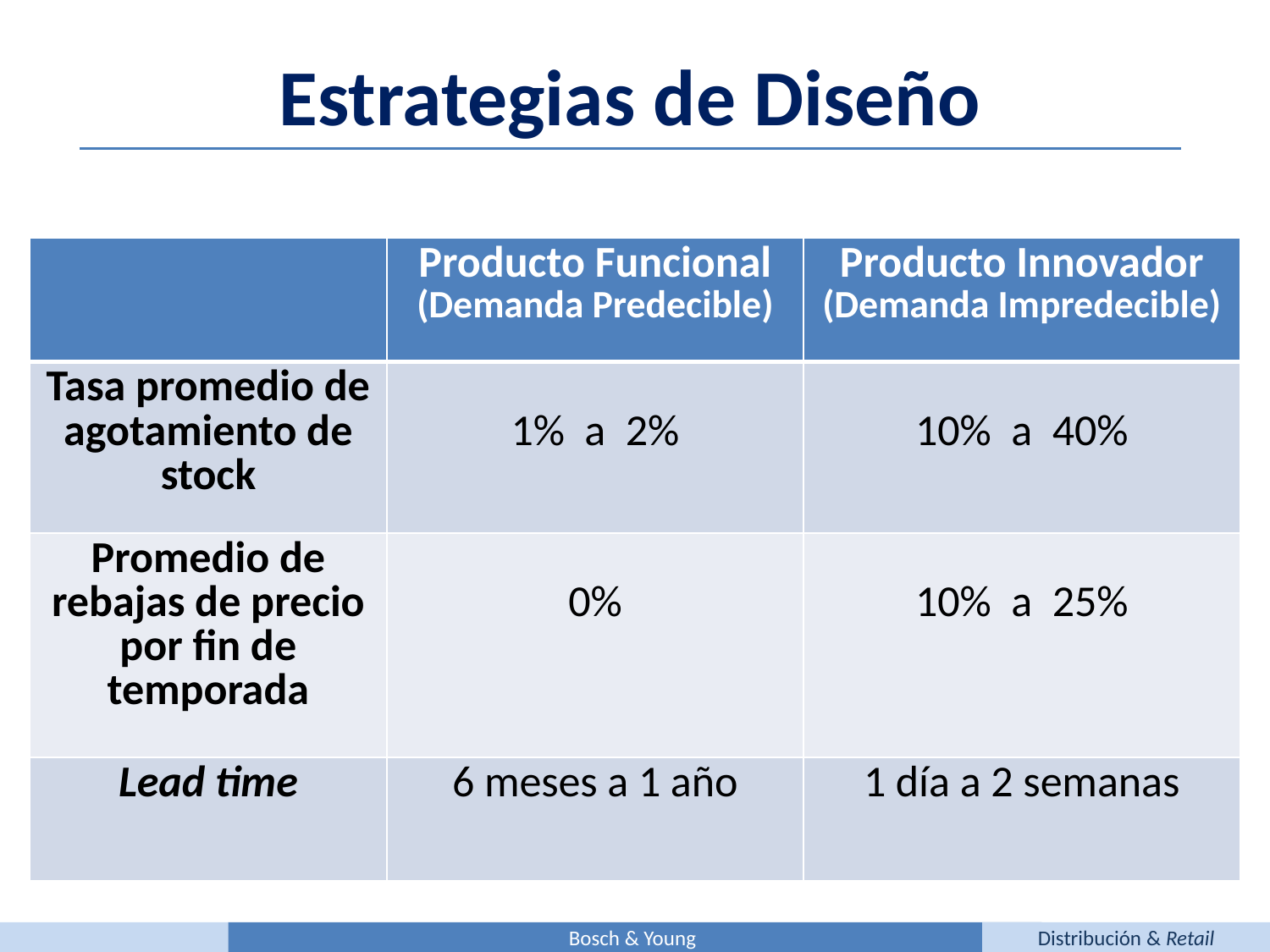

Estrategias de Diseño
|  | Producto Funcional (Demanda Predecible) | Producto Innovador (Demanda Impredecible) |
| --- | --- | --- |
| Tasa promedio de agotamiento de stock | 1% a 2% | 10% a 40% |
| Promedio de rebajas de precio por fin de temporada | 0% | 10% a 25% |
| Lead time | 6 meses a 1 año | 1 día a 2 semanas |

Bosch & Young
Distribución & Retail